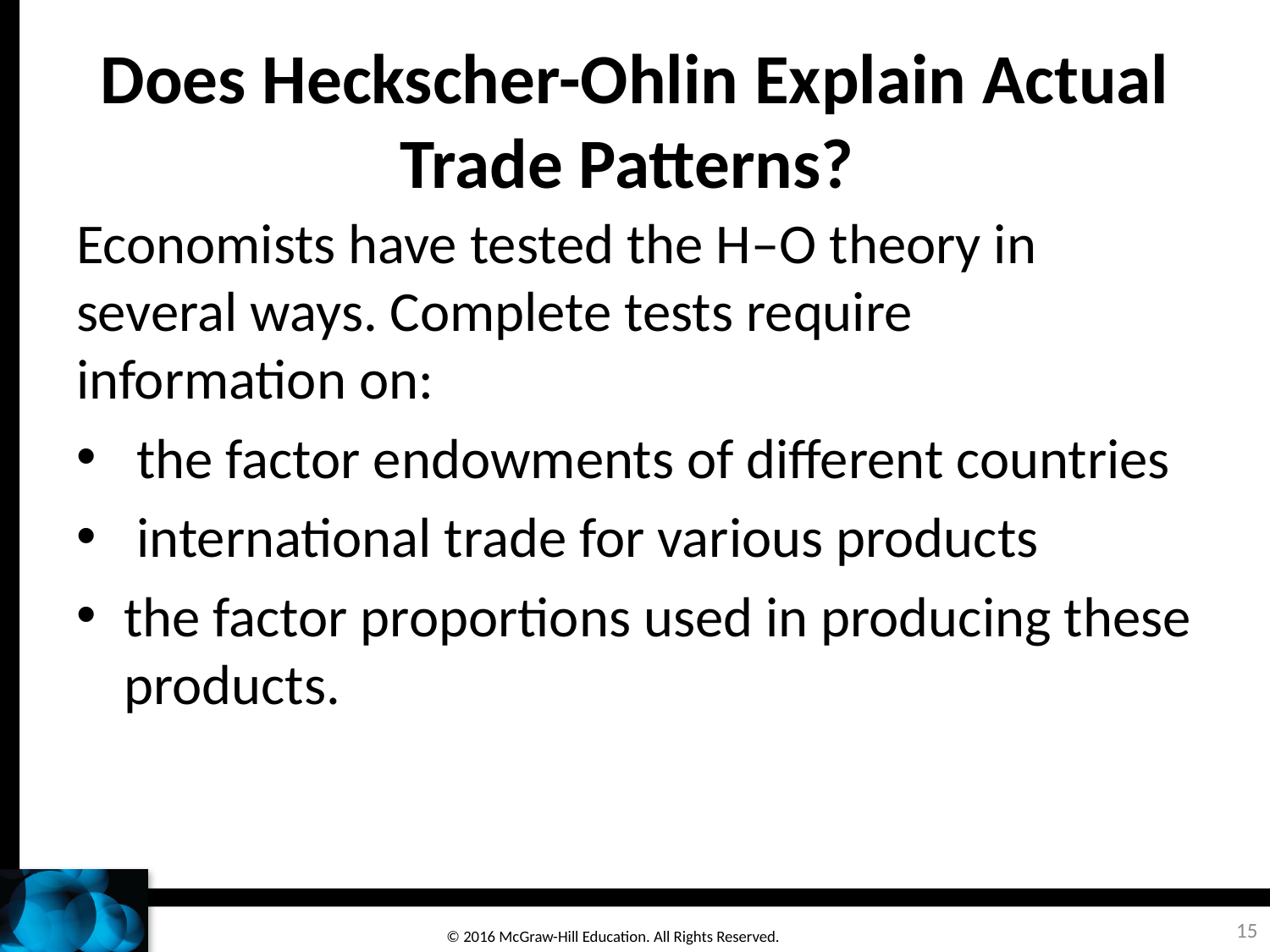

# Does Heckscher-Ohlin Explain Actual Trade Patterns?
Economists have tested the H–O theory in several ways. Complete tests require information on:
 the factor endowments of different countries
 international trade for various products
the factor proportions used in producing these products.
15
© 2016 McGraw-Hill Education. All Rights Reserved.